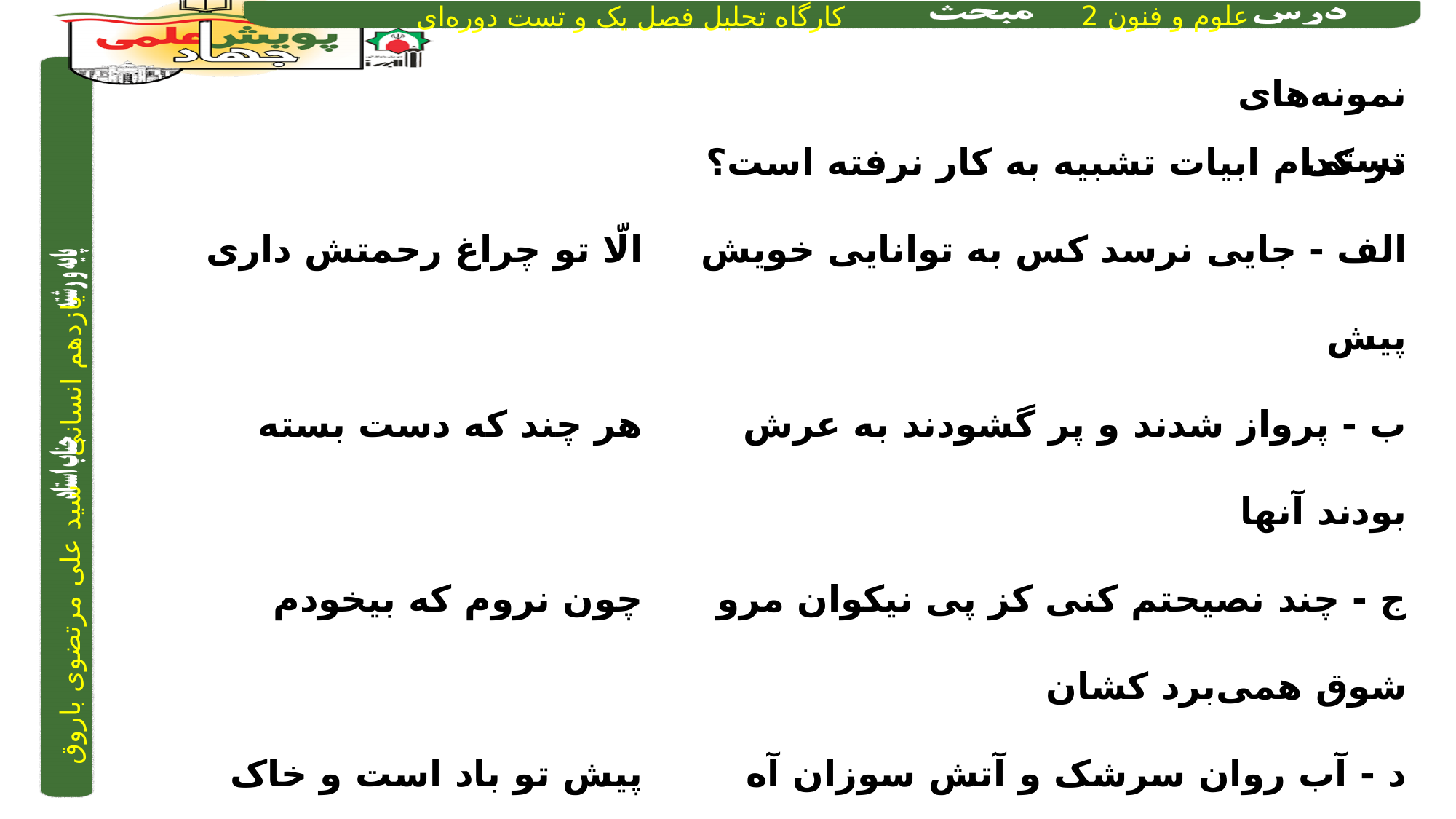

نمونه‌های تستی
در کدام ابیات تشبیه به کار نرفته است؟
الف - جایی نرسد کس به توانایی خویش	 	الّا تو چراغ رحمتش داری پیش
ب - پرواز شدند و پر گشودند به عرش	 	هر چند که دست بسته بودند آنها
ج - چند نصیحتم کنی کز پی نیکوان مرو	 	چون نروم که بیخودم شوق همی‌برد کشان
د - آب روان سرشک و آتش سوزان آه	 	پیش تو باد است و خاک بر سر خود ریختن
هـ - بر طرف رود چون بوزد باد بر درخت	 	آید به گوش نالۀ نای و صفیر رود
1) ب، ج، د	2) الف، ب، ج		3) ج، د، هـ	4) ب، ج، هـ
4